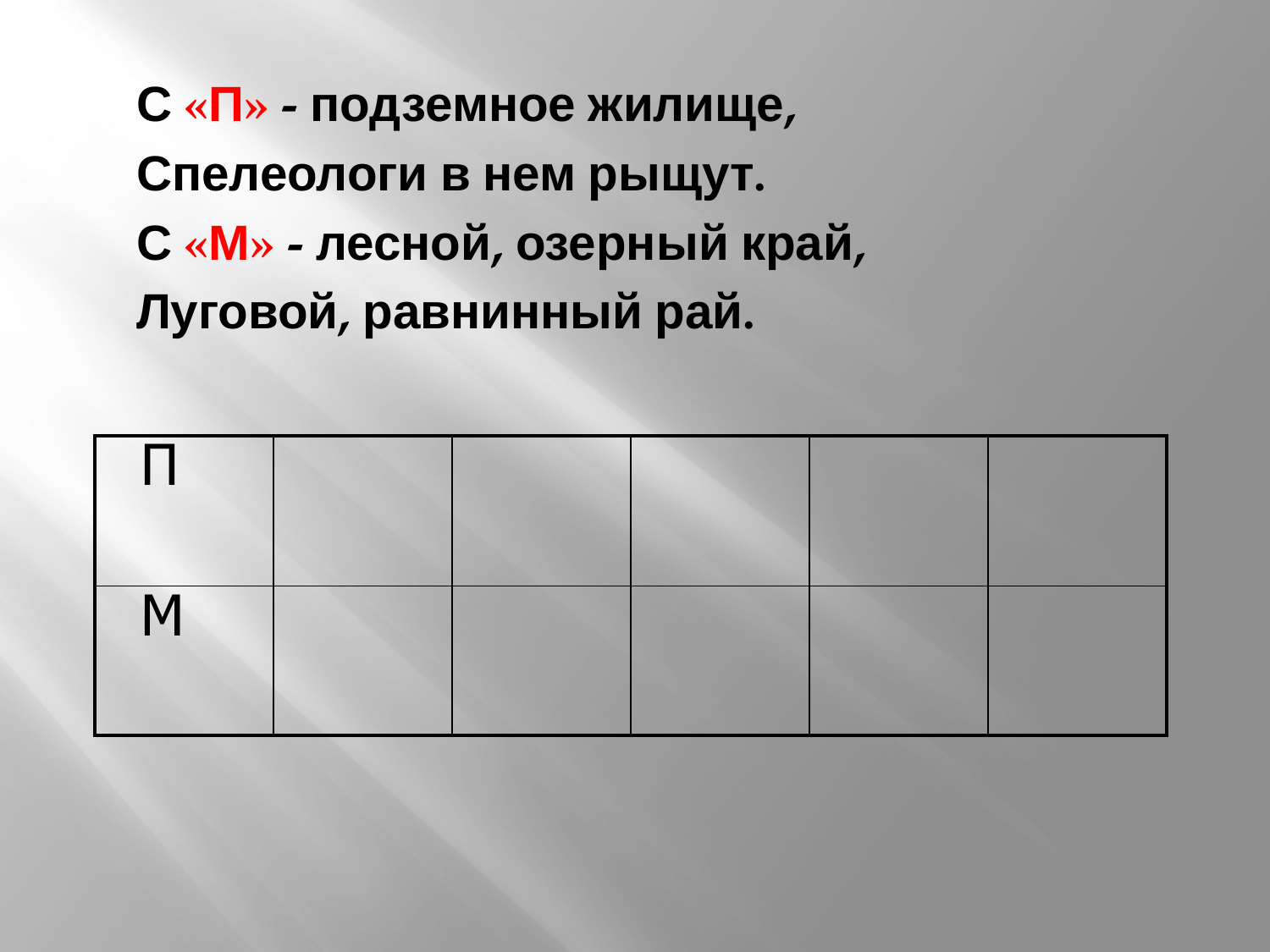

С «П» - подземное жилище,
Спелеологи в нем рыщут.
С «М» - лесной, озерный край,
Луговой, равнинный рай.
| П |  |  |  |  |  |
| --- | --- | --- | --- | --- | --- |
| М |  |  |  |  |  |